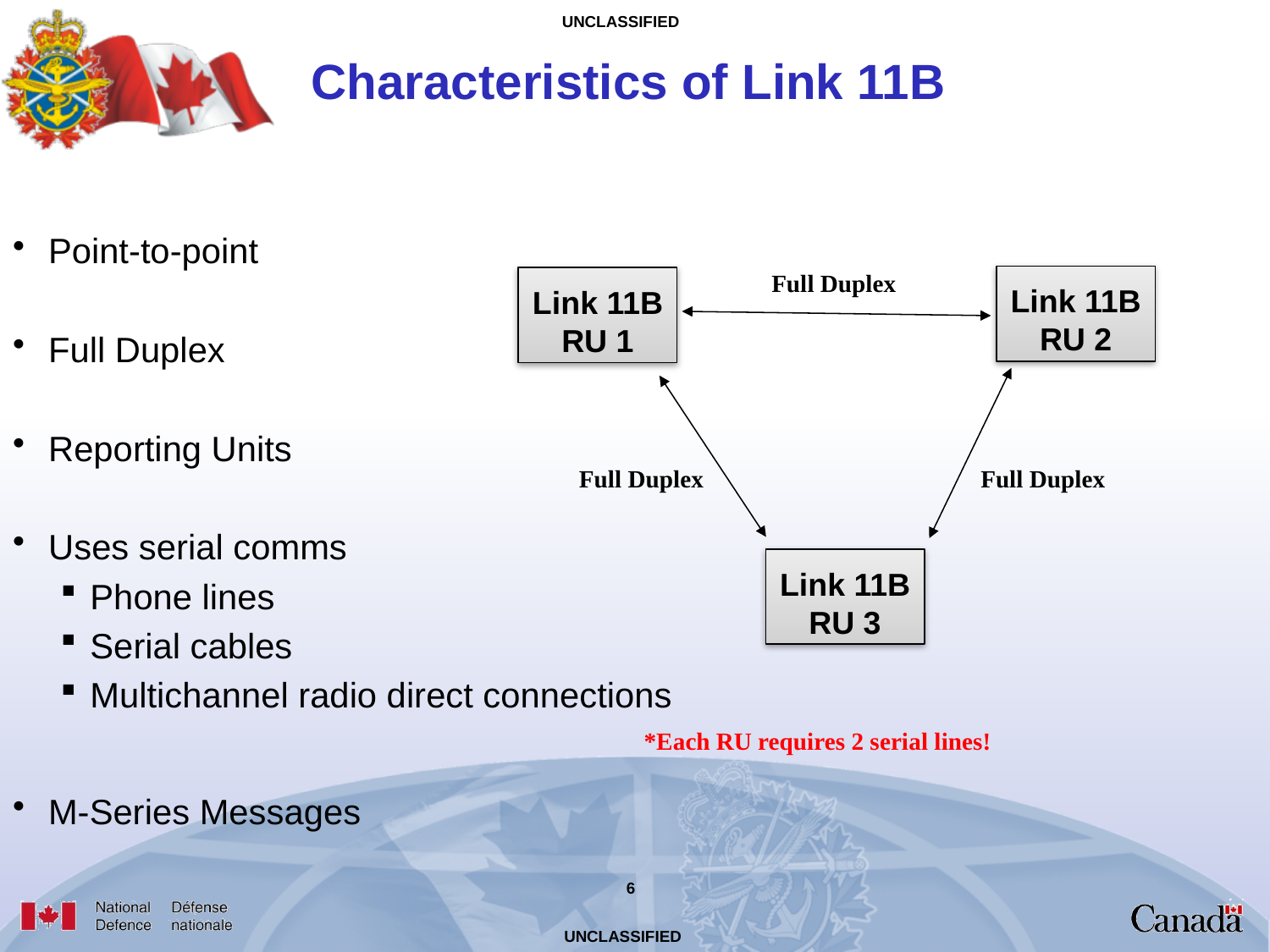

# Characteristics of Link 11B
Point-to-point

Full Duplex

Reporting Units

Uses serial comms
Phone lines
Serial cables
Multichannel radio direct connections

M-Series Messages

Full Duplex

Link 11B RU 2
Link 11B RU 1
Full Duplex
Full Duplex

Link 11B RU 3
*Each RU requires 2 serial lines!